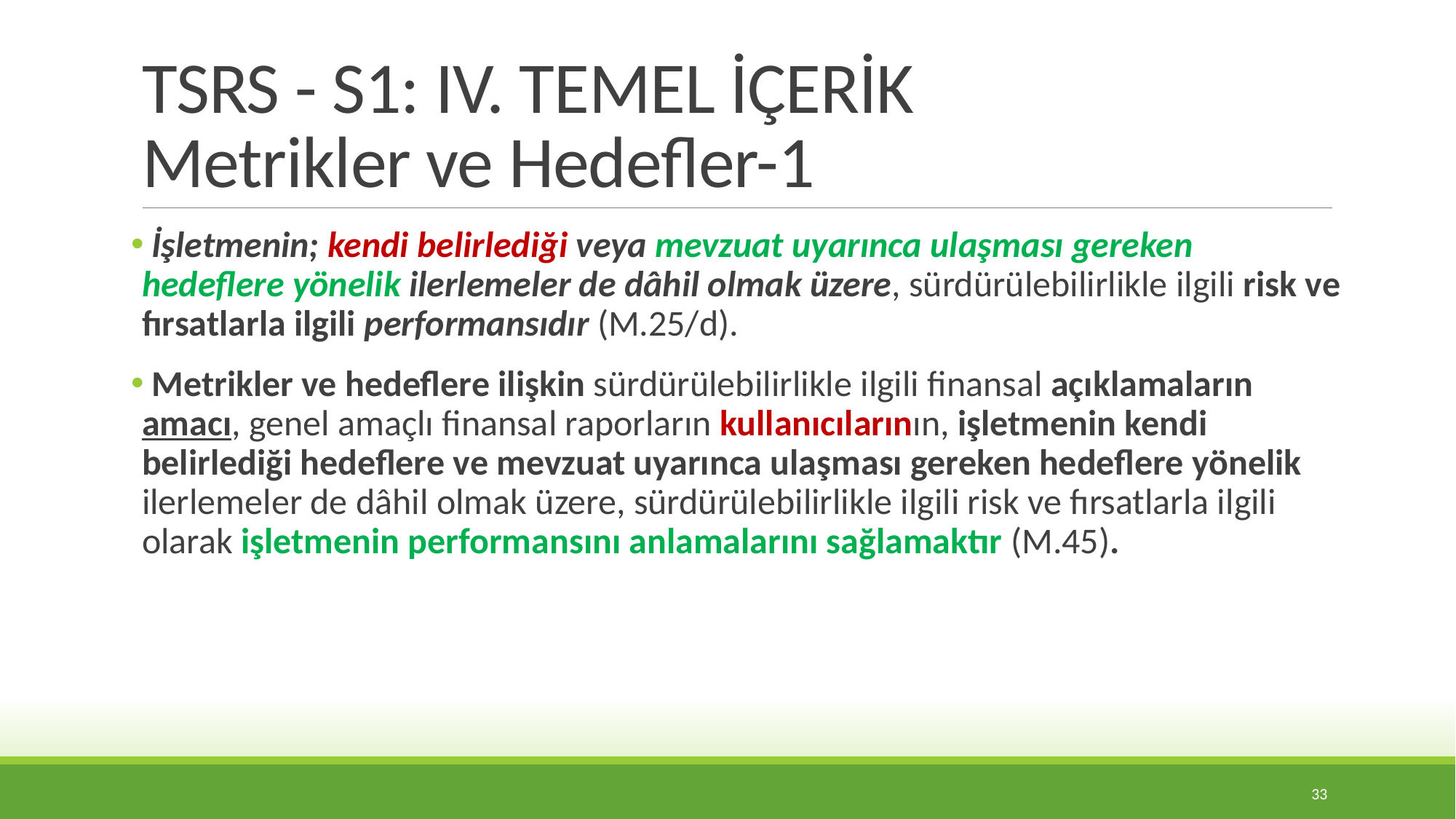

# TSRS - S1: IV. TEMEL İÇERİK Metrikler ve Hedefler-1
 İşletmenin; kendi belirlediği veya mevzuat uyarınca ulaşması gereken hedeflere yönelik ilerlemeler de dâhil olmak üzere, sürdürülebilirlikle ilgili risk ve fırsatlarla ilgili performansıdır (M.25/d).
 Metrikler ve hedeflere ilişkin sürdürülebilirlikle ilgili finansal açıklamaların amacı, genel amaçlı finansal raporların kullanıcılarının, işletmenin kendi belirlediği hedeflere ve mevzuat uyarınca ulaşması gereken hedeflere yönelik ilerlemeler de dâhil olmak üzere, sürdürülebilirlikle ilgili risk ve fırsatlarla ilgili olarak işletmenin performansını anlamalarını sağlamaktır (M.45).

33